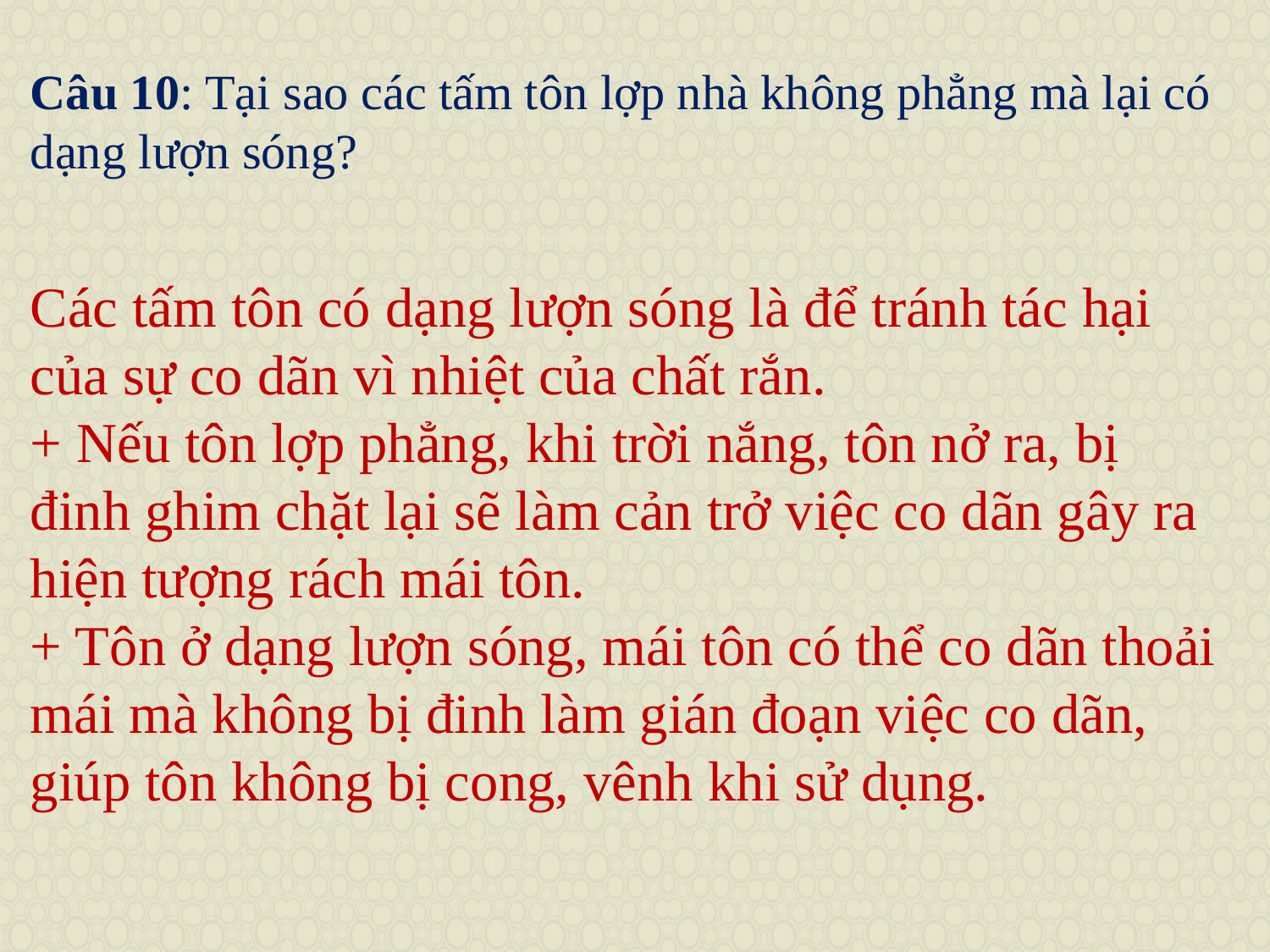

Câu 10: Tại sao các tấm tôn lợp nhà không phẳng mà lại có dạng lượn sóng?
Các tấm tôn có dạng lượn sóng là để tránh tác hại của sự co dãn vì nhiệt của chất rắn.
+ Nếu tôn lợp phẳng, khi trời nắng, tôn nở ra, bị đinh ghim chặt lại sẽ làm cản trở việc co dãn gây ra hiện tượng rách mái tôn.
+ Tôn ở dạng lượn sóng, mái tôn có thể co dãn thoải mái mà không bị đinh làm gián đoạn việc co dãn, giúp tôn không bị cong, vênh khi sử dụng.